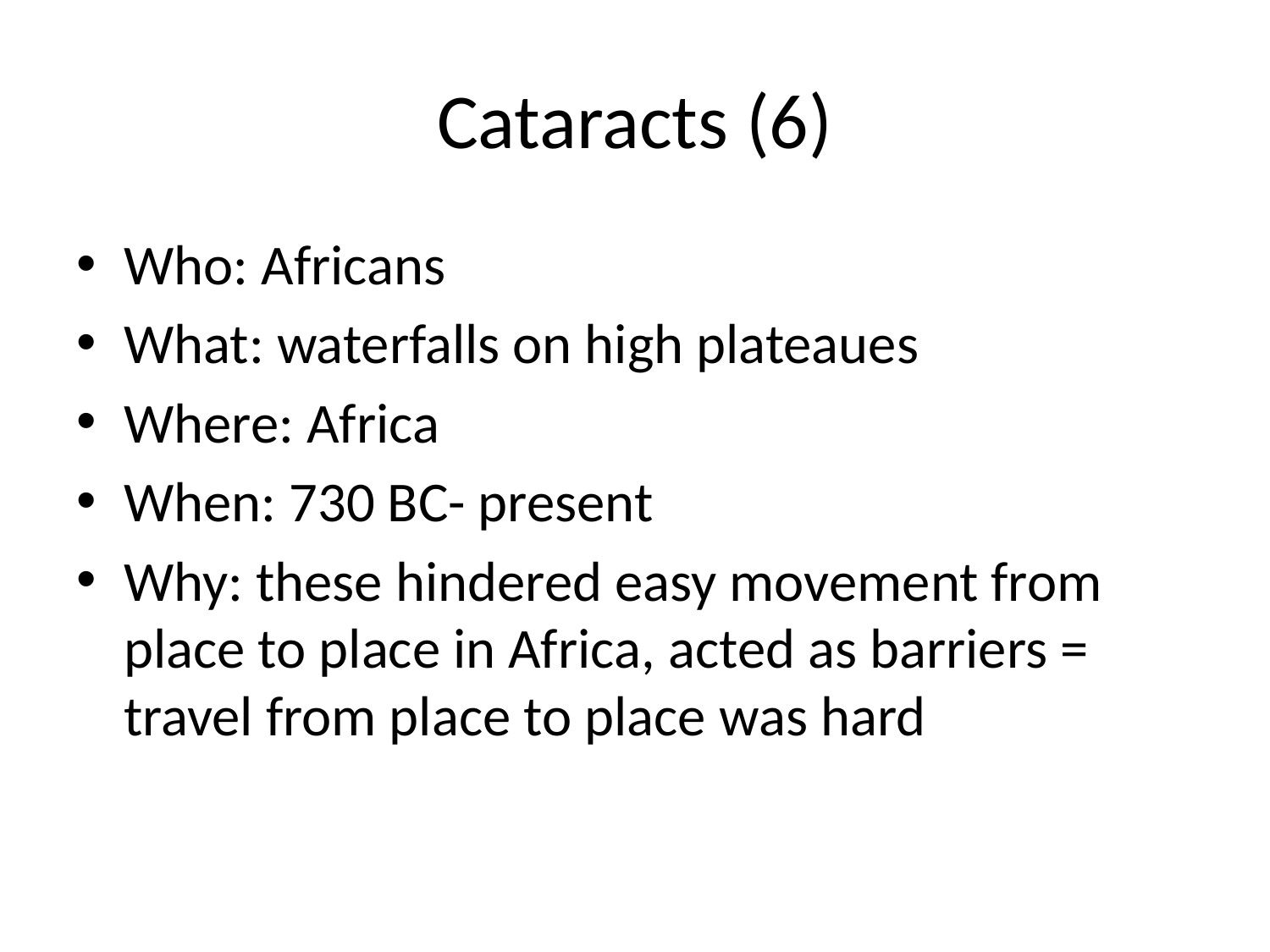

# Cataracts (6)
Who: Africans
What: waterfalls on high plateaues
Where: Africa
When: 730 BC- present
Why: these hindered easy movement from place to place in Africa, acted as barriers = travel from place to place was hard